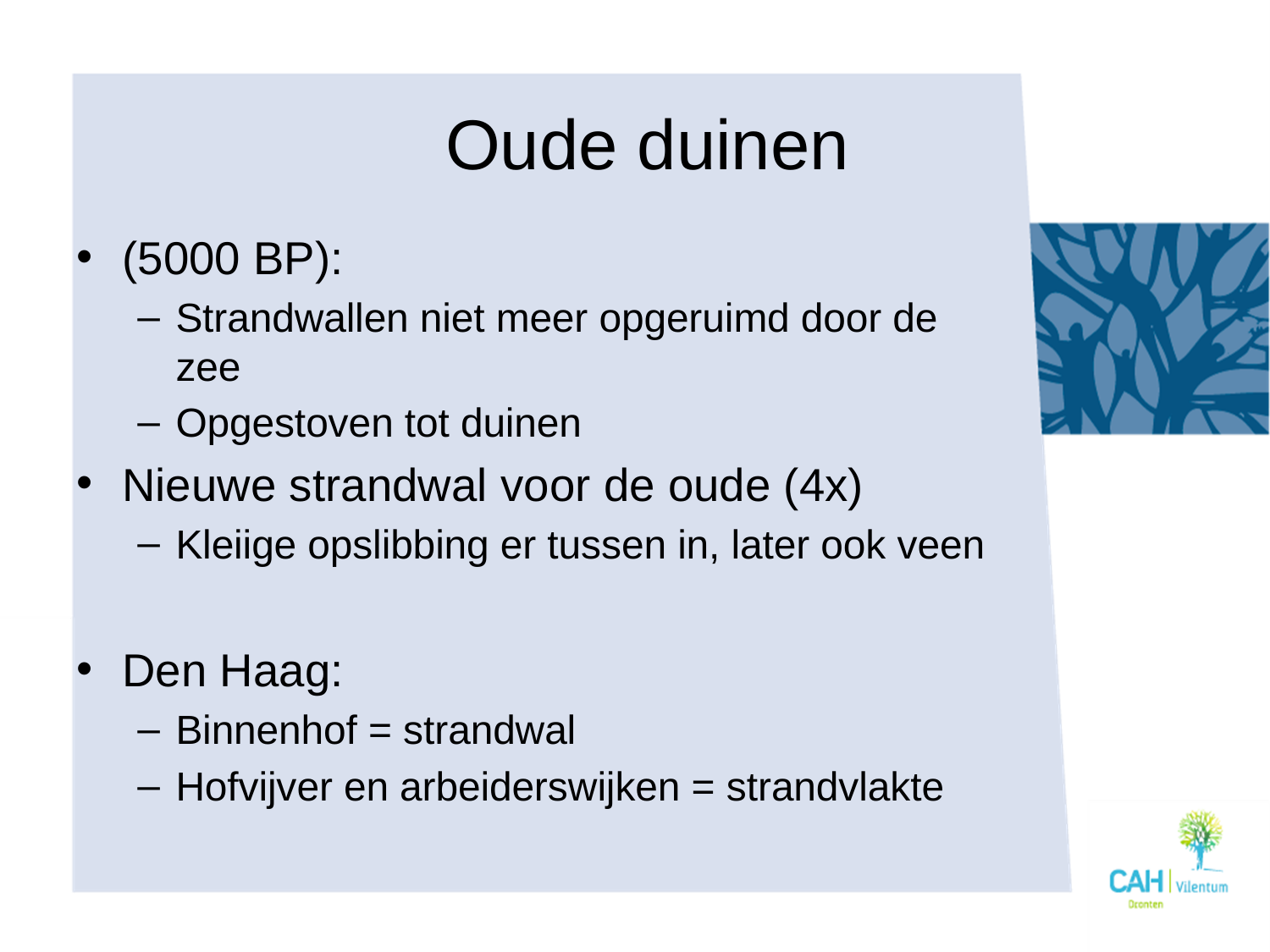

# Oude duinen
(5000 BP):
Strandwallen niet meer opgeruimd door de zee
Opgestoven tot duinen
Nieuwe strandwal voor de oude (4x)
Kleiige opslibbing er tussen in, later ook veen

Den Haag:
Binnenhof = strandwal
Hofvijver en arbeiderswijken = strandvlakte